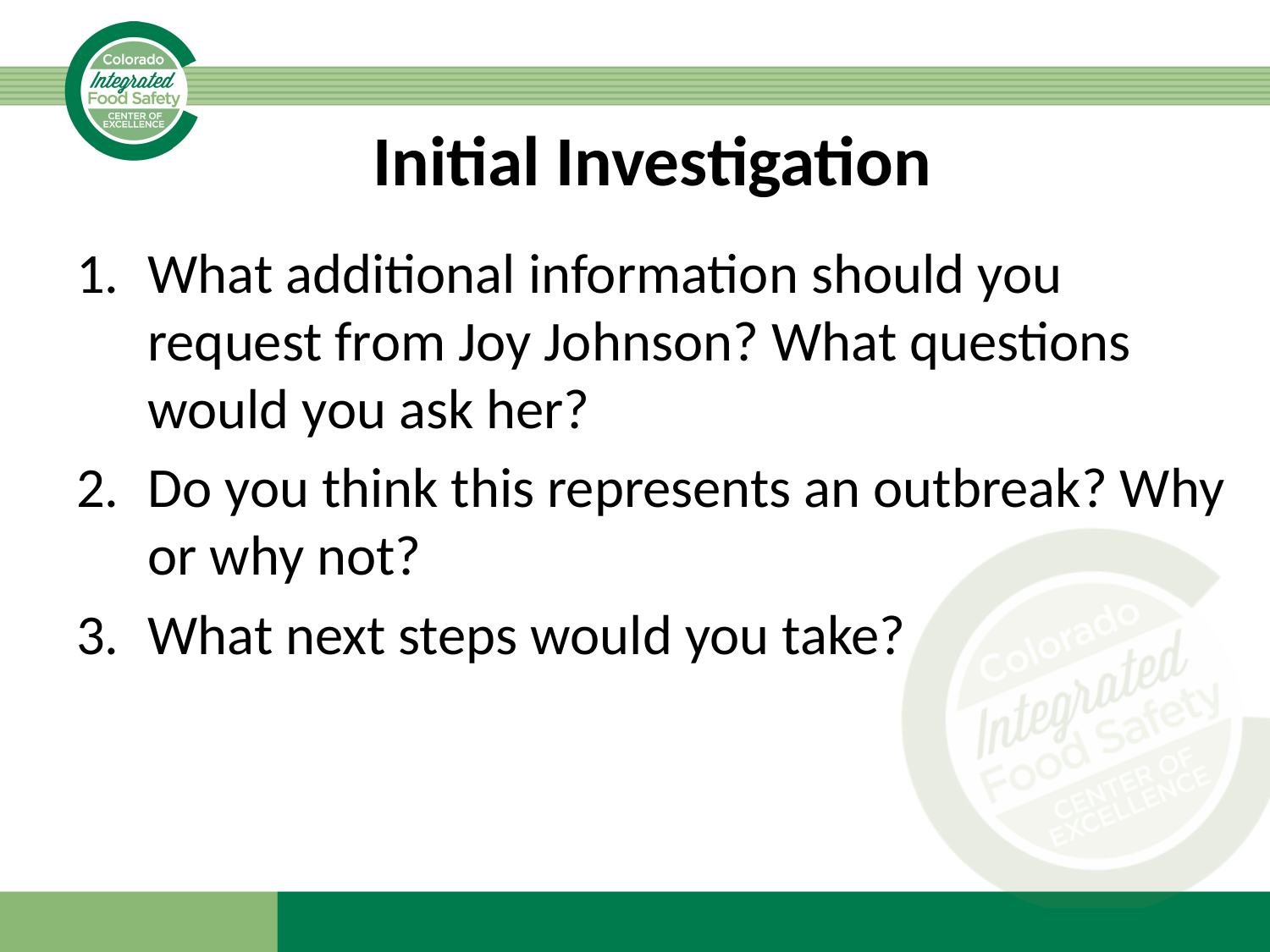

# Initial Investigation
What additional information should you request from Joy Johnson? What questions would you ask her?
Do you think this represents an outbreak? Why or why not?
What next steps would you take?